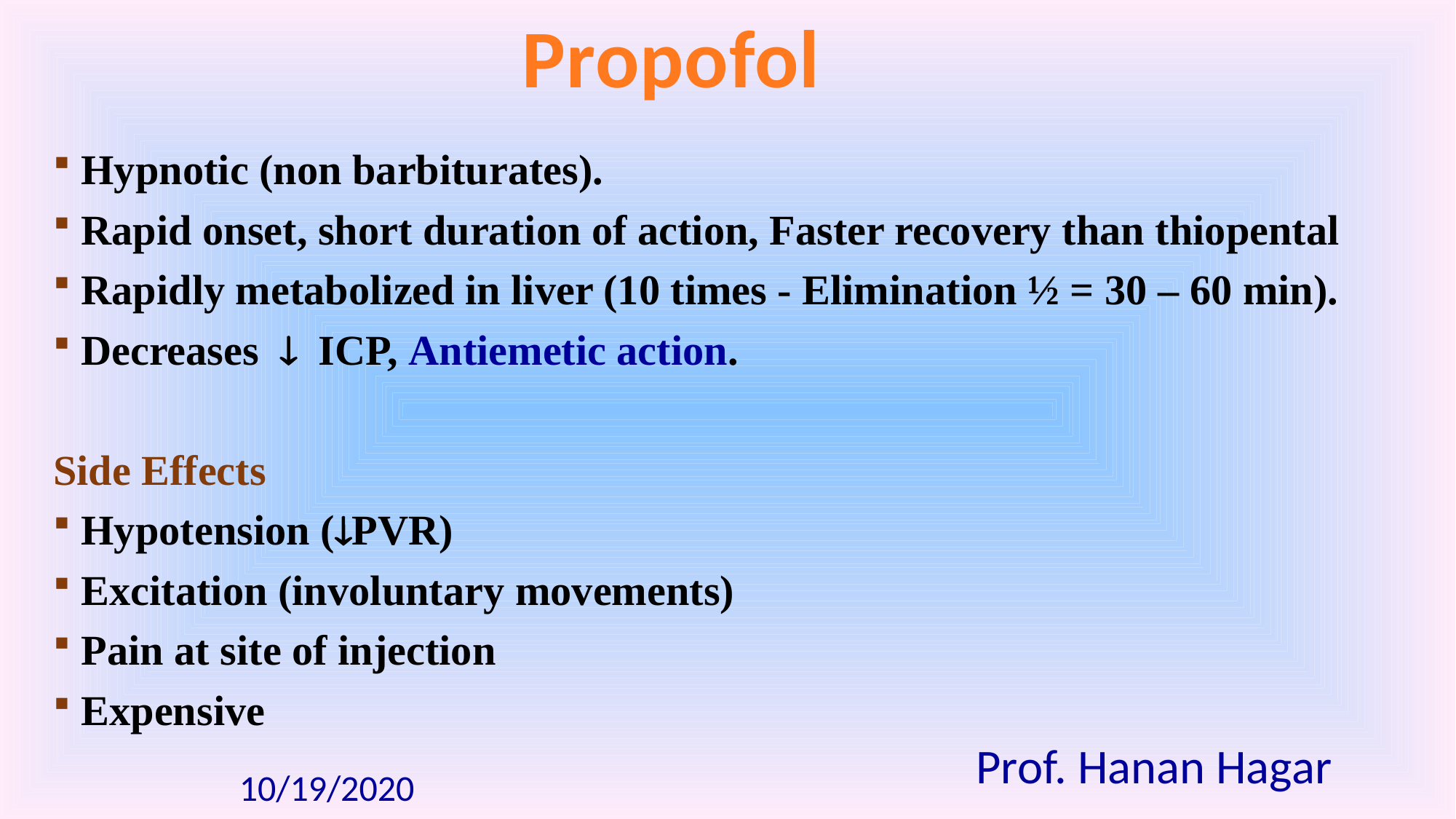

Propofol
 Hypnotic (non barbiturates).
 Rapid onset, short duration of action, Faster recovery than thiopental
 Rapidly metabolized in liver (10 times - Elimination ½ = 30 – 60 min).
 Decreases  ↓  ICP, Antiemetic action.

Side Effects
 Hypotension (↓PVR)
 Excitation (involuntary movements)
 Pain at site of injection
 Expensive
Prof. Hanan Hagar
10/19/2020